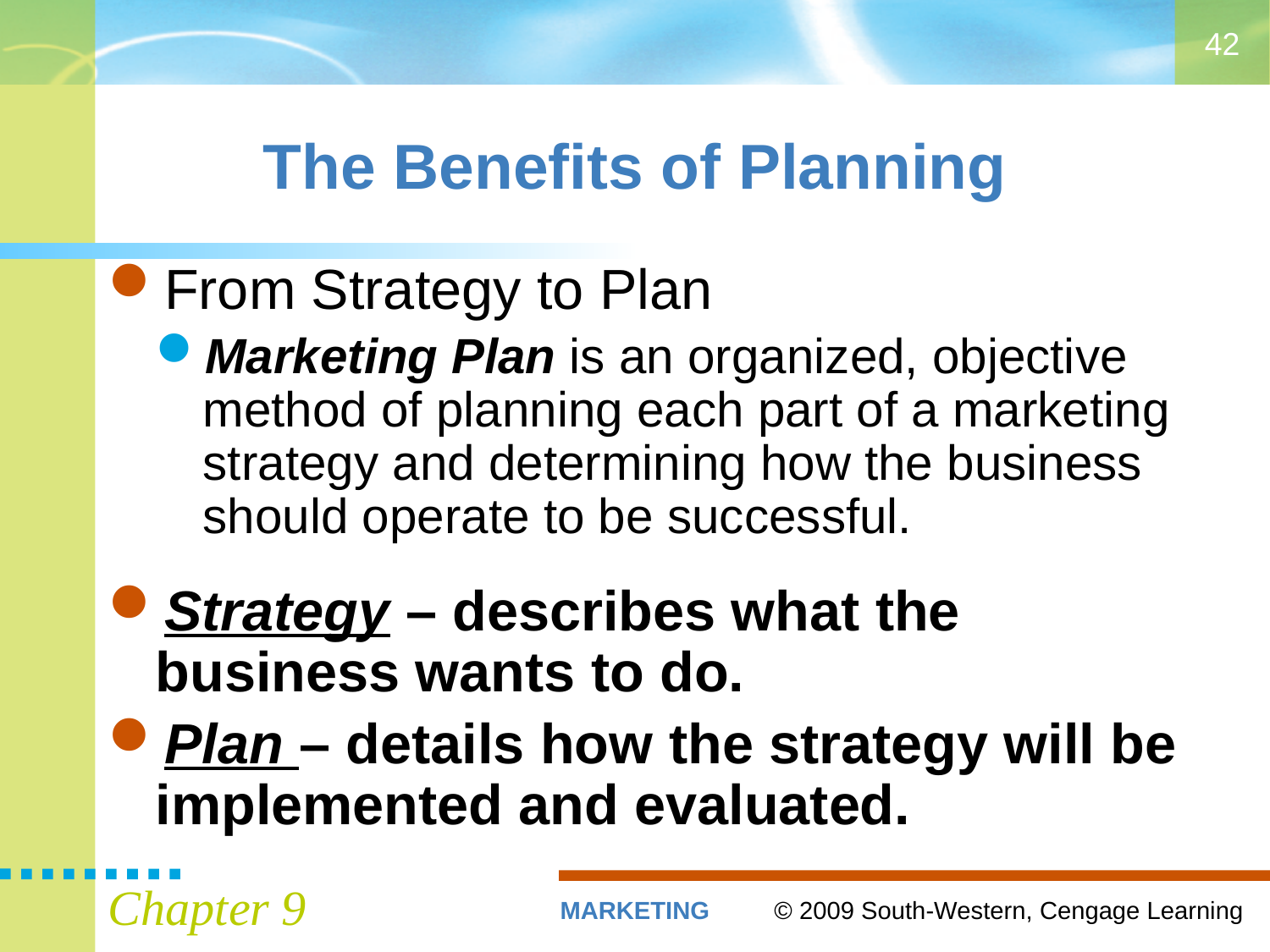

42
# The Benefits of Planning
From Strategy to Plan
Marketing Plan is an organized, objective method of planning each part of a marketing strategy and determining how the business should operate to be successful.
Strategy – describes what the business wants to do.
Plan – details how the strategy will be implemented and evaluated.
Chapter 9